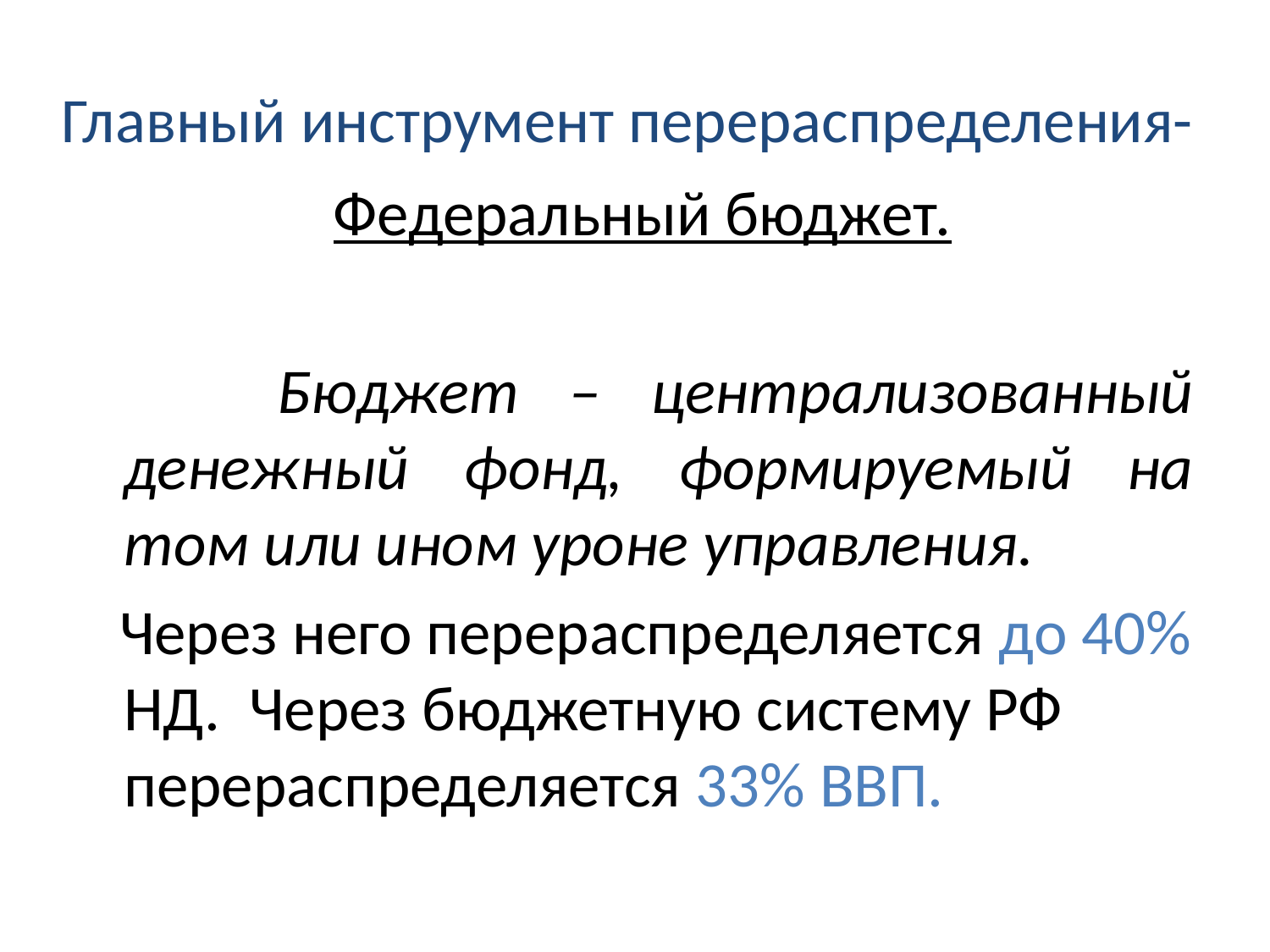

# Главный инструмент перераспределения-
 Федеральный бюджет.

    Бюджет – централизованный денежный фонд, формируемый на том или ином уроне управления.
   Через него перераспределяется до 40% НД.  Через бюджетную систему РФ перераспределяется 33% ВВП.